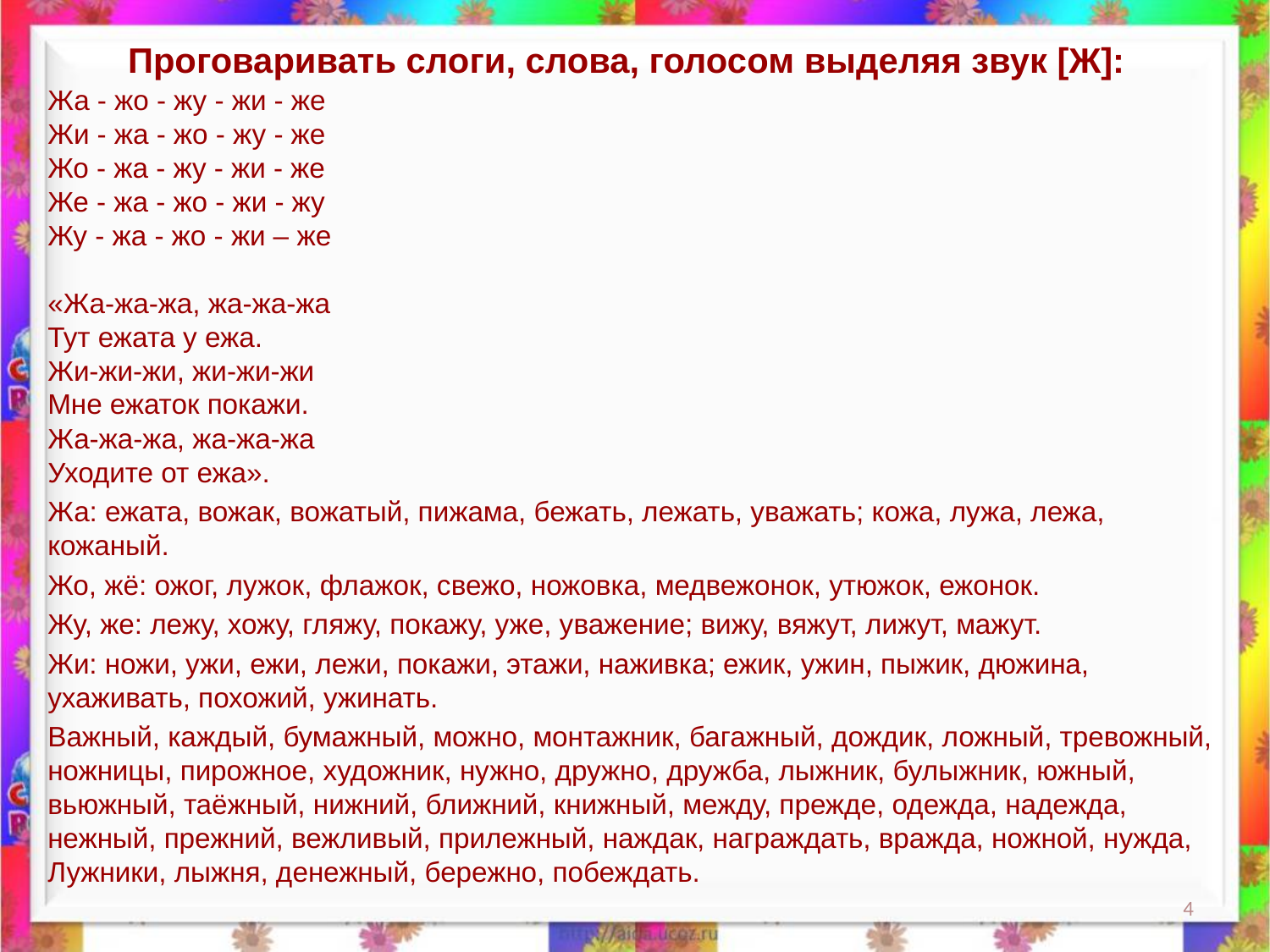

Жа - жо - жу - жи - же
Жи - жа - жо - жу - же
Жо - жа - жу - жи - же
Же - жа - жо - жи - жу
Жу - жа - жо - жи – же

«Жа-жа-жа, жа-жа-жа
Тут ежата у ежа.
Жи-жи-жи, жи-жи-жи
Мне ежаток покажи.
Жа-жа-жа, жа-жа-жа
Уходите от ежа».
Жа: ежата, вожак, вожатый, пижама, бежать, лежать, уважать; кожа, лужа, лежа, кожаный.
Жо, жё: ожог, лужок, флажок, свежо, ножовка, медвежонок, утюжок, ежонок.
Жу, же: лежу, хожу, гляжу, покажу, уже, уважение; вижу, вяжут, лижут, мажут.
Жи: ножи, ужи, ежи, лежи, покажи, этажи, наживка; ежик, ужин, пыжик, дюжина, ухаживать, похожий, ужинать.
Важный, каждый, бумажный, можно, монтажник, багажный, дождик, ложный, тревожный, ножницы, пирожное, художник, нужно, дружно, дружба, лыжник, булыжник, южный, вьюжный, таёжный, нижний, ближний, книжный, между, прежде, одежда, надежда, нежный, прежний, вежливый, прилежный, наждак, награждать, вражда, ножной, нужда, Лужники, лыжня, денежный, бережно, побеждать.

# Проговаривать слоги, слова, голосом выделяя звук [Ж]:
4